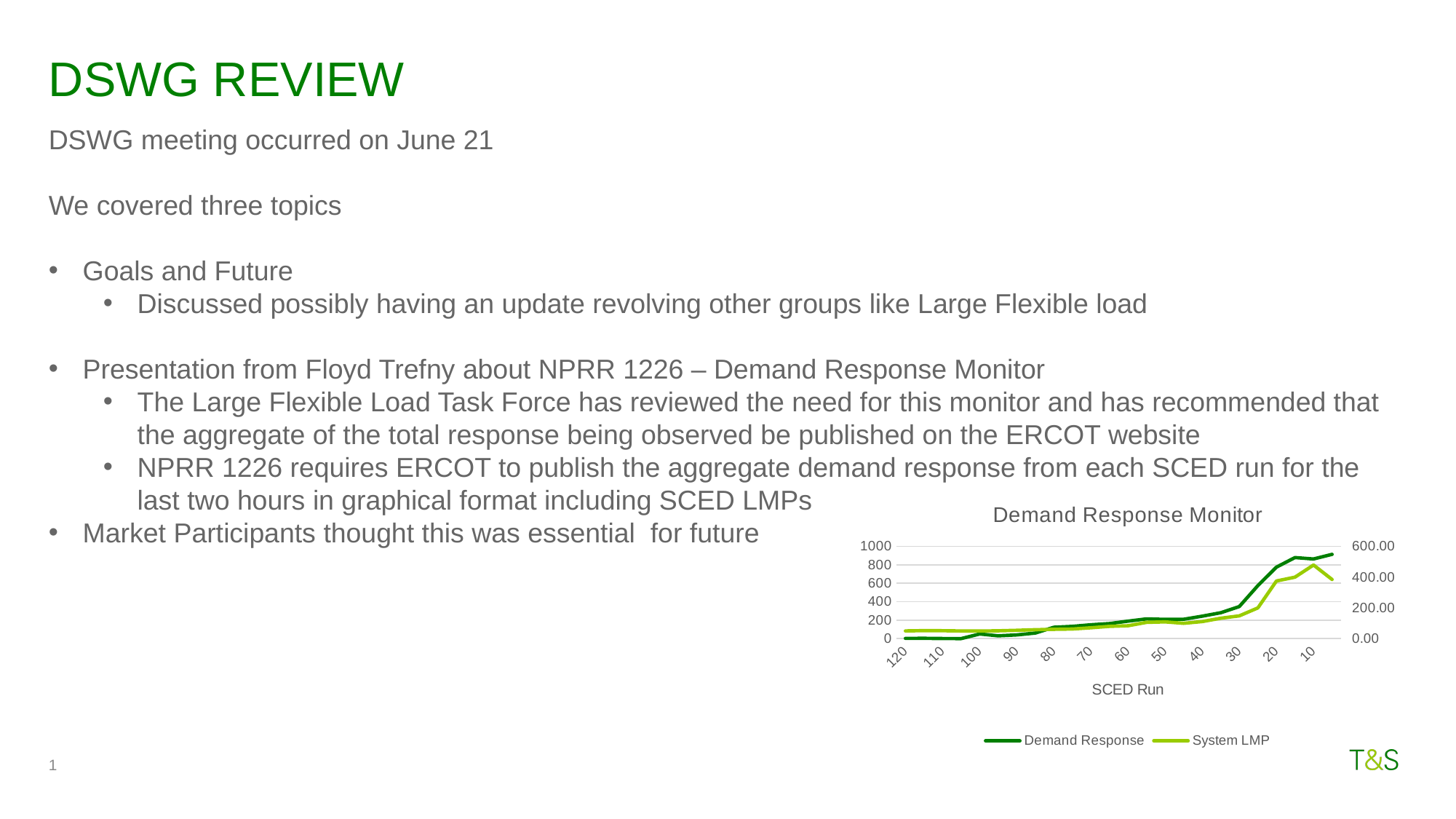

# DSWG REVIEW
DSWG meeting occurred on June 21

We covered three topics

Goals and Future
Discussed possibly having an update revolving other groups like Large Flexible load

Presentation from Floyd Trefny about NPRR 1226 – Demand Response Monitor
The Large Flexible Load Task Force has reviewed the need for this monitor and has recommended that the aggregate of the total response being observed be published on the ERCOT website
NPRR 1226 requires ERCOT to publish the aggregate demand response from each SCED run for the last two hours in graphical format including SCED LMPs
Market Participants thought this was essential  for future

### Chart: Demand Response Monitor

| Category |  |  |
|---|---|---|
| 120 | 2.0 | 50.0 |
| 115 | 3.219999999999999 | 52.0 |
| 110 | 0.8783537113055928 | 51.22 |
| 105 | 0.0 | 49.658353711305594 |
| 100 | 50.0 | 49.2 |
| 95 | 30.0 | 50.83284359185962 |
| 90 | 40.0 | 53.82161345813965 |
| 85 | 60.0 | 57.88 |
| 80 | 122.61460083286066 | 60.41910485663306 |
| 75 | 132.4154959762276 | 62.1954959762276 |
| 70 | 149.76999999999998 | 70.22 |
| 65 | 163.1 | 79.55 |
| 60 | 189.20999999999998 | 83.55 |
| 55 | 214.20999999999998 | 105.66 |
| 50 | 208.1 | 108.55 |
| 45 | 210.24 | 99.55 |
| 40 | 243.44 | 110.69 |
| 35 | 280.75 | 132.75 |
| 30 | 348.0 | 148.0 |
| 25 | 575.0 | 200.0 |
| 20 | 775.0 | 375.0 |
| 15 | 879.0 | 400.0 |
| 10 | 863.77 | 479.0 |
| 5 | 914.0 | 384.77 |
1